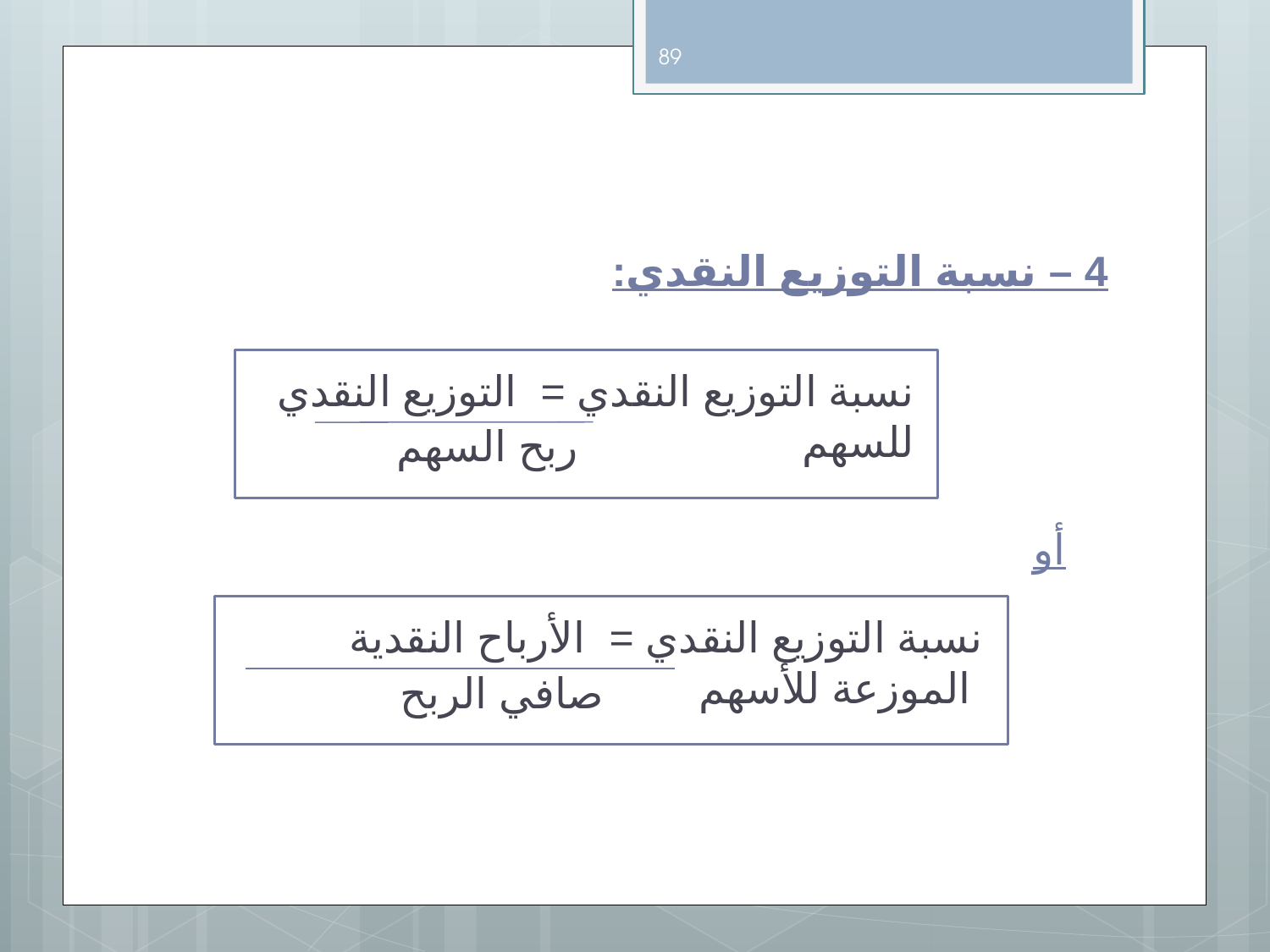

89
# 4 – نسبة التوزيع النقدي:

نسبة التوزيع النقدي =  التوزيع النقدي للسهم
ربح السهم
أو

نسبة التوزيع النقدي =  الأرباح النقدية الموزعة للأسهم
صافي الربح